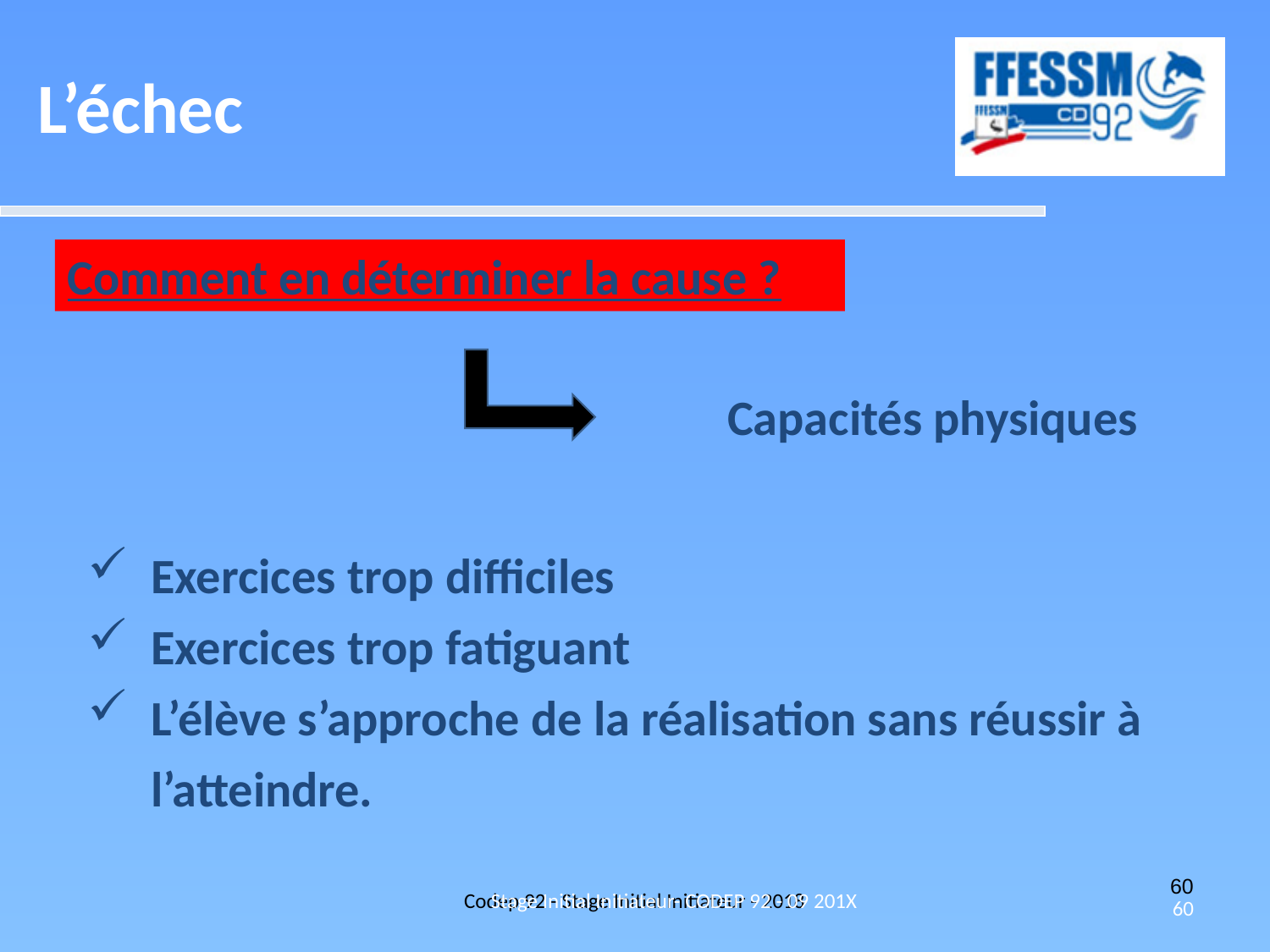

L’échec
Comment en déterminer la cause ?

Capacités physiques
Exercices trop difficiles
Exercices trop fatiguant
L’élève s’approche de la réalisation sans réussir à l’atteindre.
Codep 92 - Stage Initial Initiateur - 2018
Stage Initial Initiateur- CODEP 92 - 09 201X
60
60